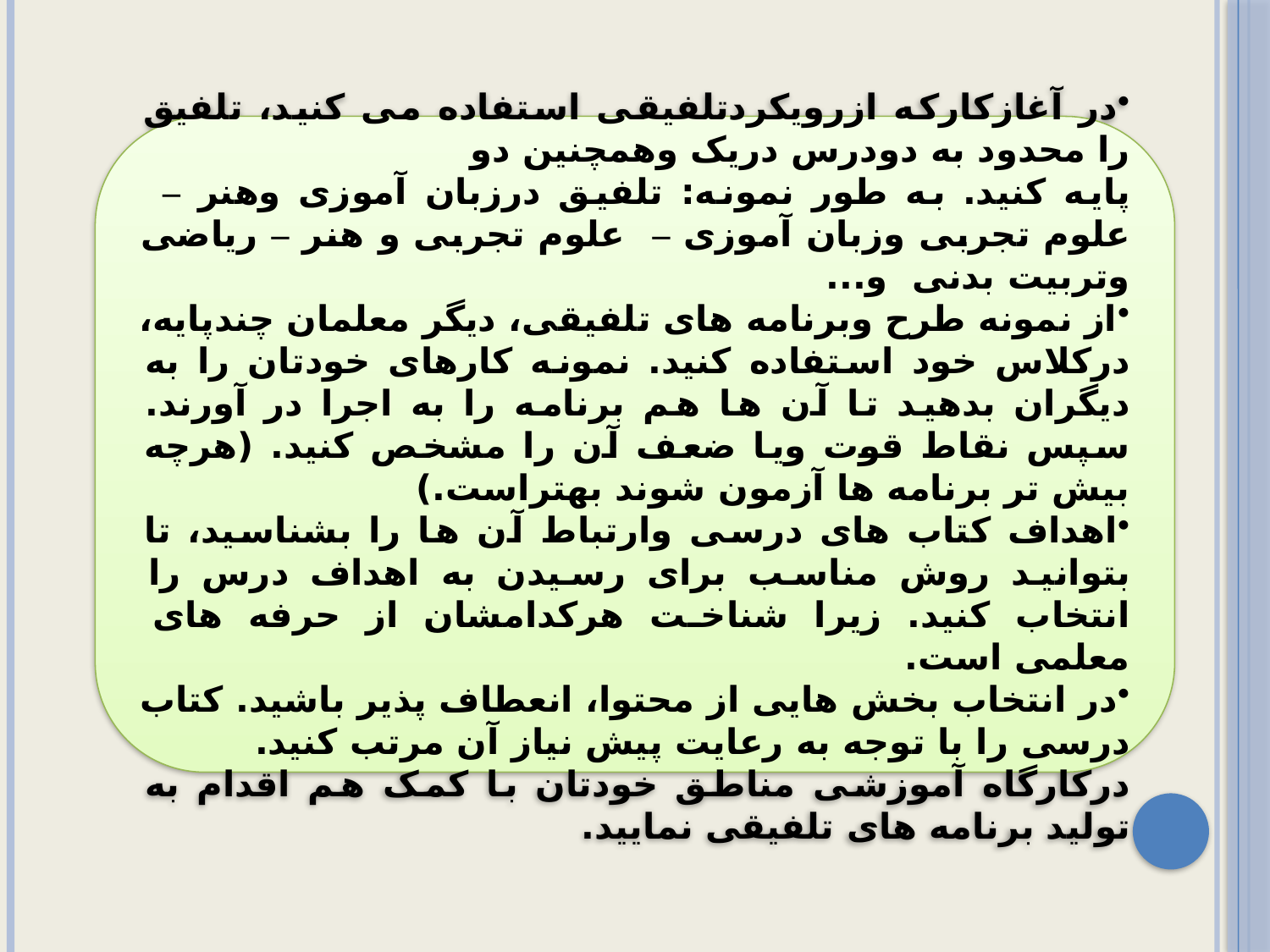

در آغازکارکه ازرویکردتلفیقی استفاده می کنید، تلفیق را محدود به دودرس دریک وهمچنین دو
پایه کنید. به طور نمونه: تلفیق درزبان آموزی وهنر –  علوم تجربی وزبان آموزی –  علوم تجربی و هنر – ریاضی وتربیت بدنی  و...
از نمونه طرح وبرنامه های تلفیقی، دیگر معلمان چندپایه، درکلاس خود استفاده کنید. نمونه کارهای خودتان را به دیگران بدهید تا آن ها هم برنامه را به اجرا در آورند. سپس نقاط قوت ویا ضعف آن را مشخص کنید. (هرچه بیش تر برنامه ها آزمون شوند بهتراست.)
اهداف کتاب های درسی وارتباط آن ها را بشناسید، تا بتوانید روش مناسب برای رسیدن به اهداف درس را انتخاب کنید. زیرا شناخت هرکدامشان از حرفه های معلمی است.
در انتخاب بخش هایی از محتوا، انعطاف پذیر باشید. کتاب درسی را با توجه به رعایت پیش نیاز آن مرتب کنید.
درکارگاه آموزشی مناطق خودتان با کمک هم اقدام به تولید برنامه های تلفیقی نمایید.